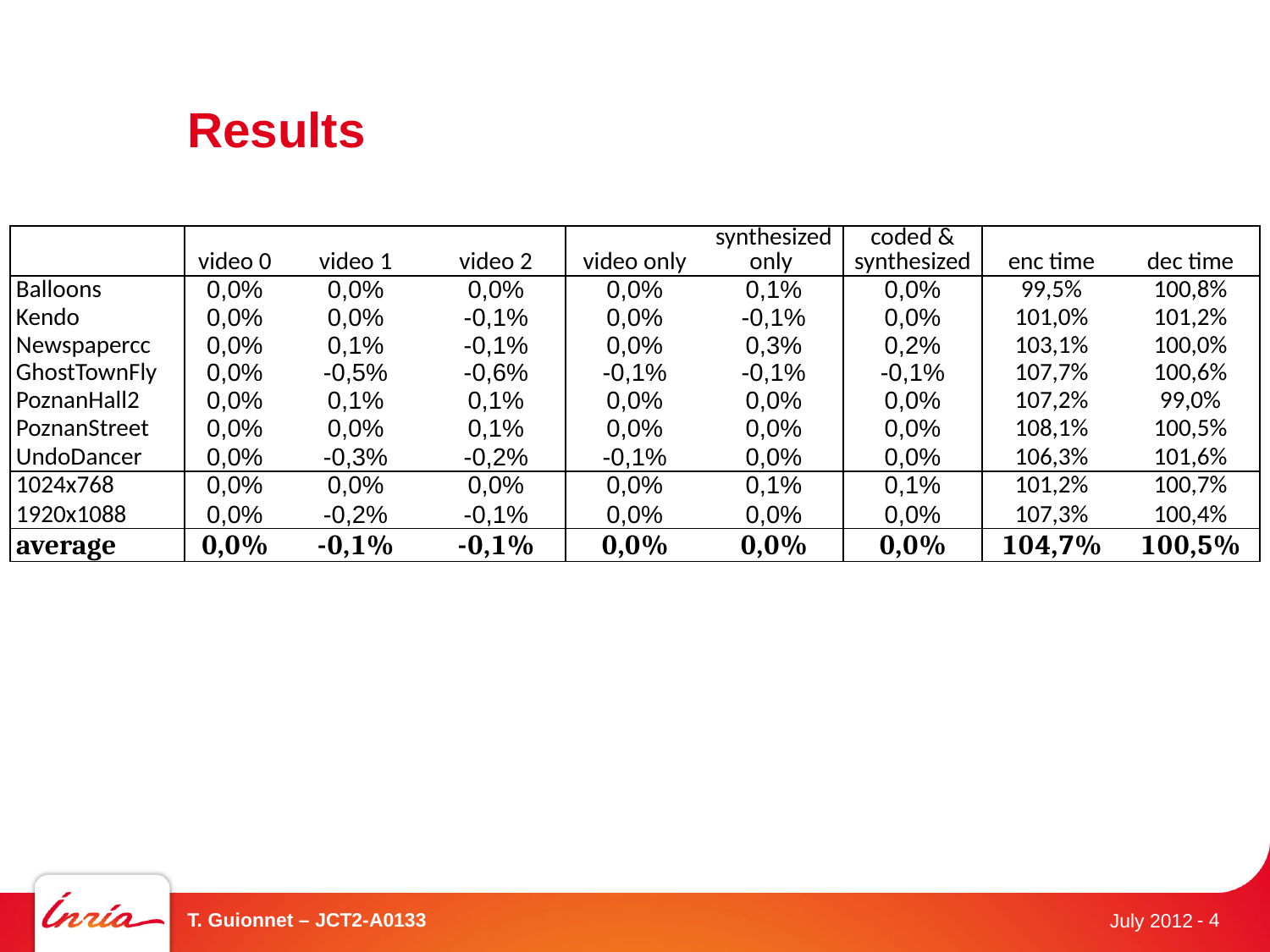

# Results
|  | video 0 | video 1 | video 2 | video only | synthesized only | coded & synthesized | enc time | dec time |
| --- | --- | --- | --- | --- | --- | --- | --- | --- |
| Balloons | 0,0% | 0,0% | 0,0% | 0,0% | 0,1% | 0,0% | 99,5% | 100,8% |
| Kendo | 0,0% | 0,0% | -0,1% | 0,0% | -0,1% | 0,0% | 101,0% | 101,2% |
| Newspapercc | 0,0% | 0,1% | -0,1% | 0,0% | 0,3% | 0,2% | 103,1% | 100,0% |
| GhostTownFly | 0,0% | -0,5% | -0,6% | -0,1% | -0,1% | -0,1% | 107,7% | 100,6% |
| PoznanHall2 | 0,0% | 0,1% | 0,1% | 0,0% | 0,0% | 0,0% | 107,2% | 99,0% |
| PoznanStreet | 0,0% | 0,0% | 0,1% | 0,0% | 0,0% | 0,0% | 108,1% | 100,5% |
| UndoDancer | 0,0% | -0,3% | -0,2% | -0,1% | 0,0% | 0,0% | 106,3% | 101,6% |
| 1024x768 | 0,0% | 0,0% | 0,0% | 0,0% | 0,1% | 0,1% | 101,2% | 100,7% |
| 1920x1088 | 0,0% | -0,2% | -0,1% | 0,0% | 0,0% | 0,0% | 107,3% | 100,4% |
| average | 0,0% | -0,1% | -0,1% | 0,0% | 0,0% | 0,0% | 104,7% | 100,5% |
T. Guionnet – JCT2-A0133
- 4
July 2012